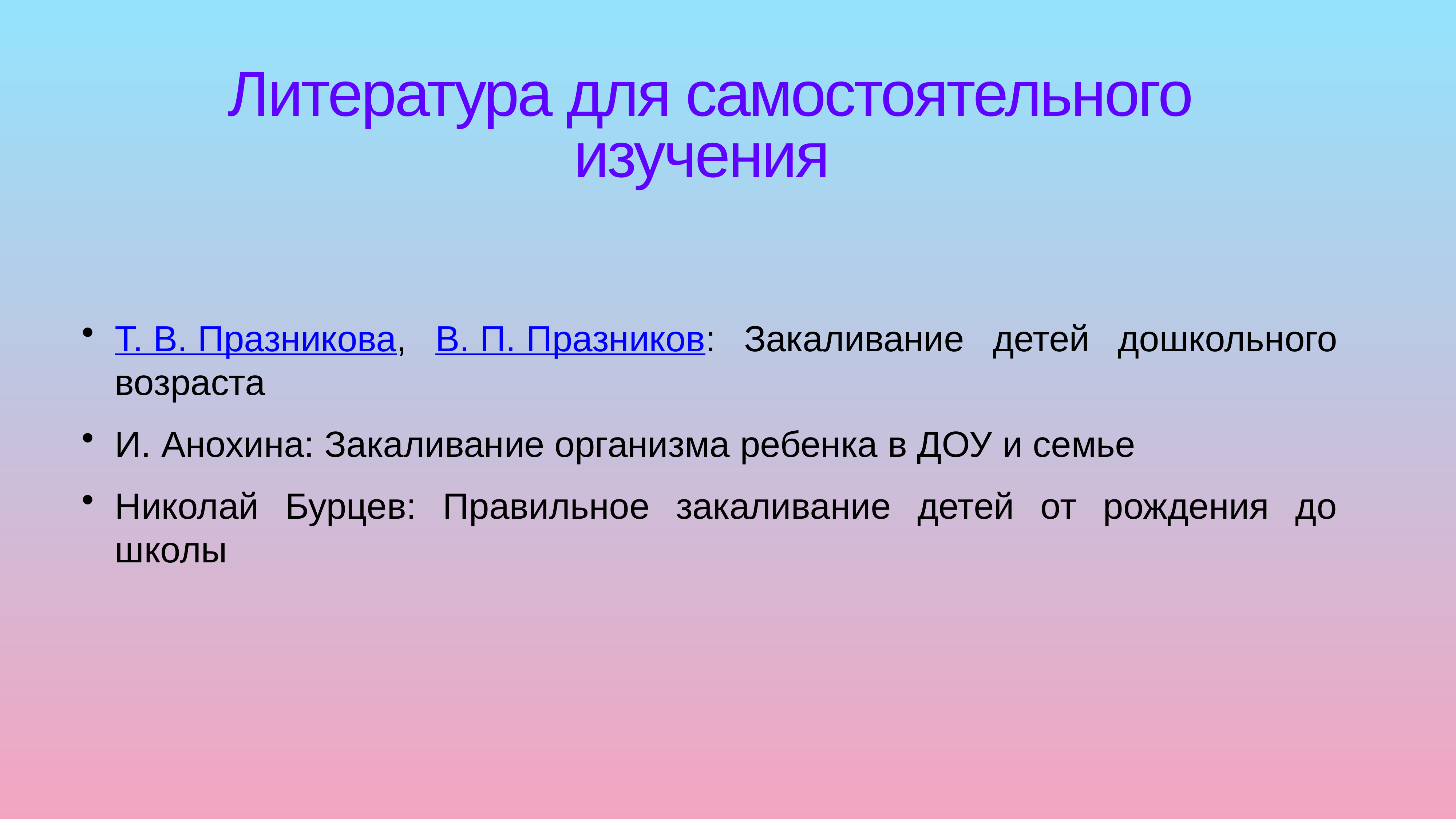

# Литература для самостоятельного изучения
Т. В. Празникова, В. П. Празников: Закаливание детей дошкольного возраста
И. Анохина: Закаливание организма ребенка в ДОУ и семье
Николай Бурцев: Правильное закаливание детей от рождения до школы